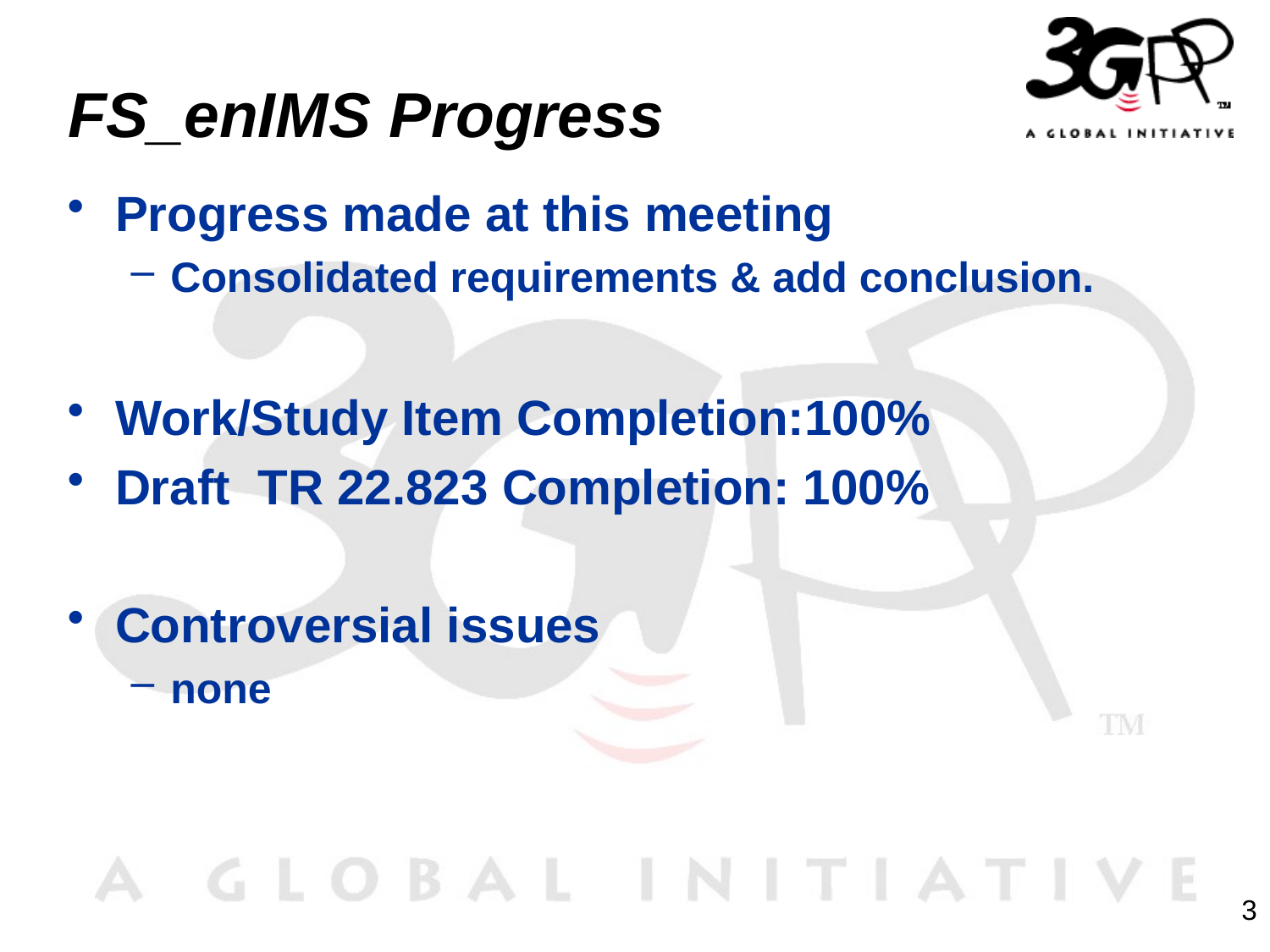

# FS_enIMS Progress
Progress made at this meeting
Consolidated requirements & add conclusion.

Work/Study Item Completion:100%
Draft  TR 22.823 Completion: 100%

Controversial issues
none
3